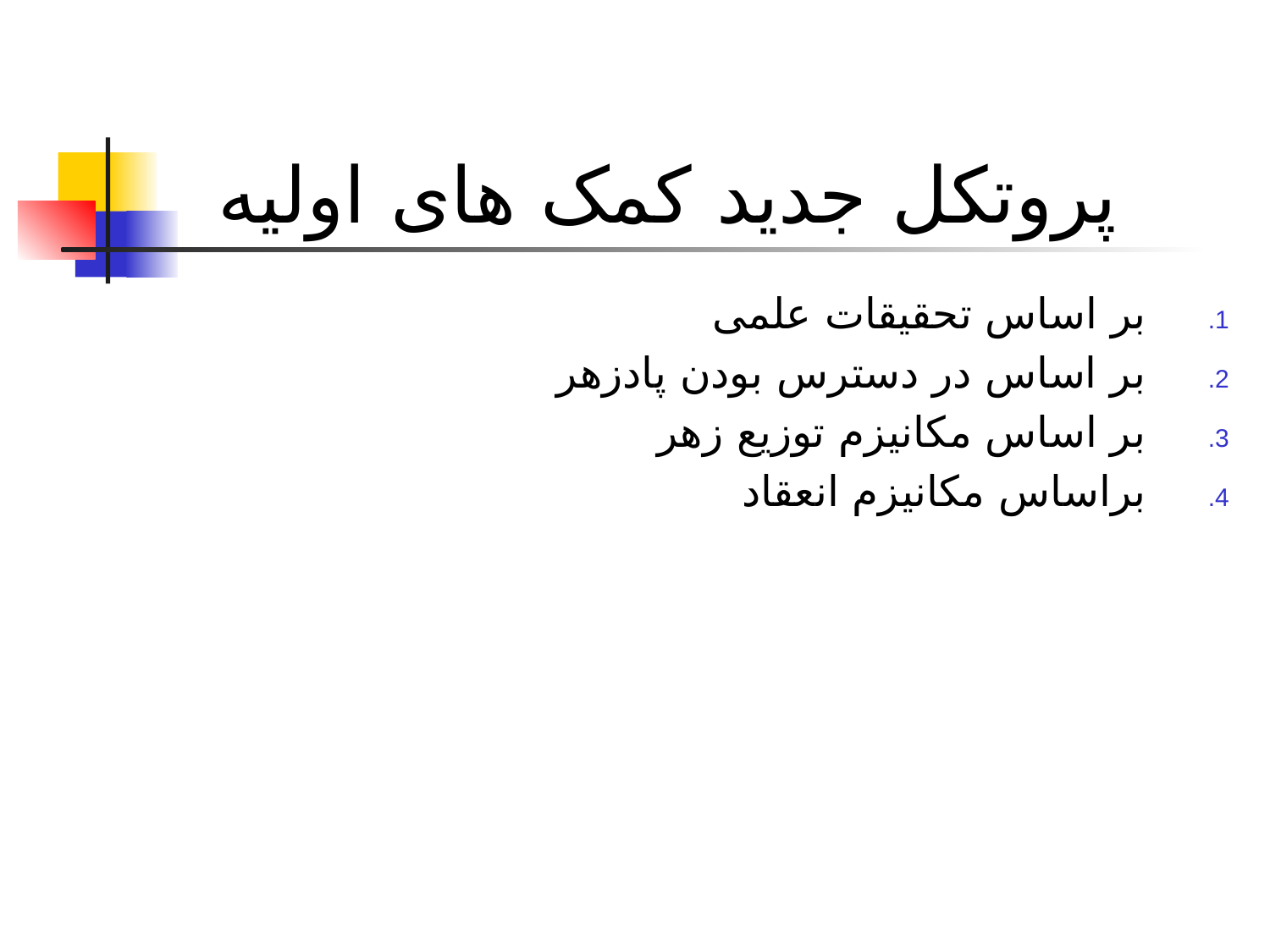

# پروتکل جدید کمک های اولیه
بر اساس تحقیقات علمی
بر اساس در دسترس بودن پادزهر
بر اساس مکانیزم توزیع زهر
براساس مکانیزم انعقاد